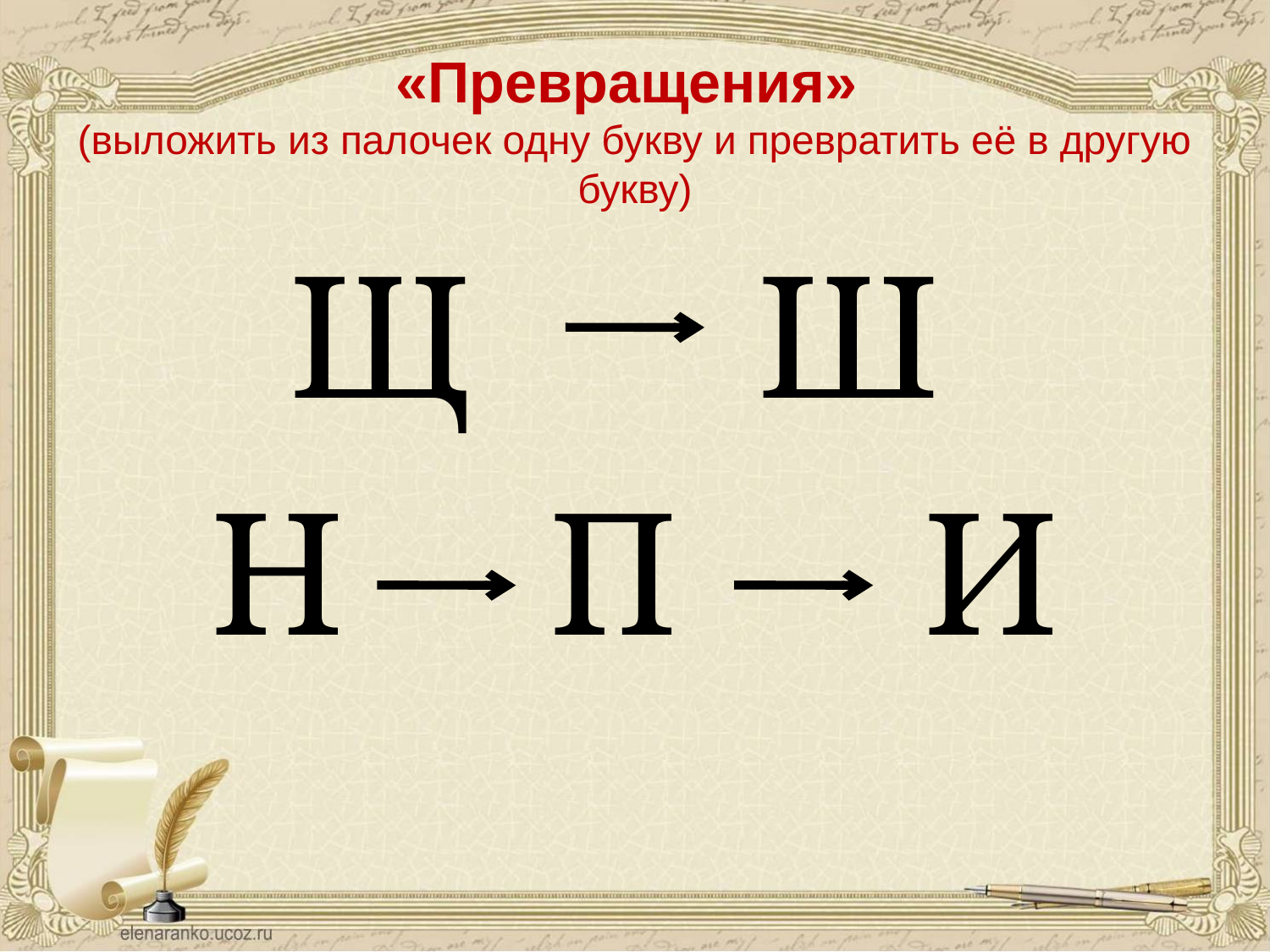

# «Превращения» (выложить из палочек одну букву и превратить её в другую букву)
Щ       Ш
Н     П      И